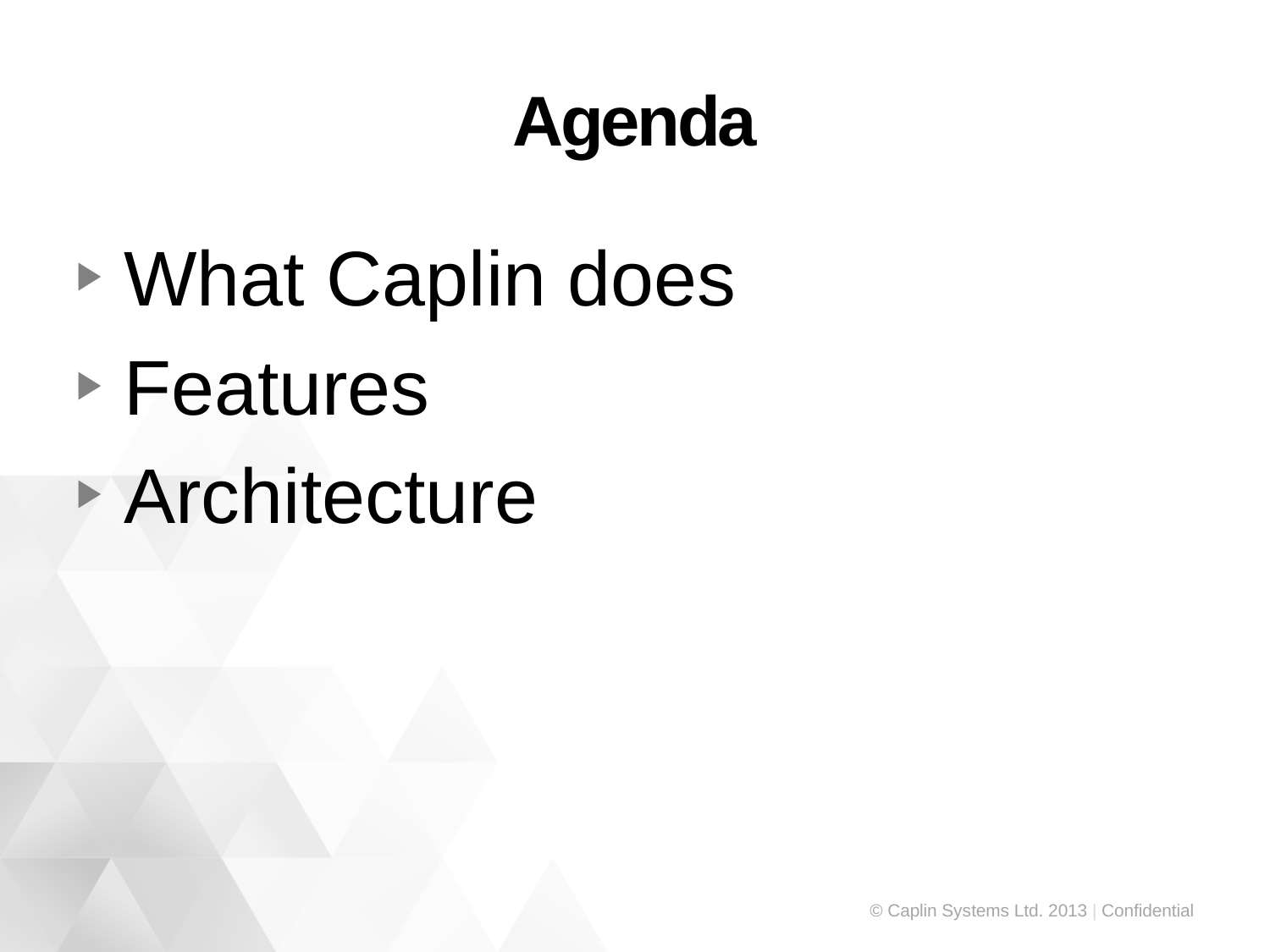

# Agenda
What Caplin does
Features
Architecture